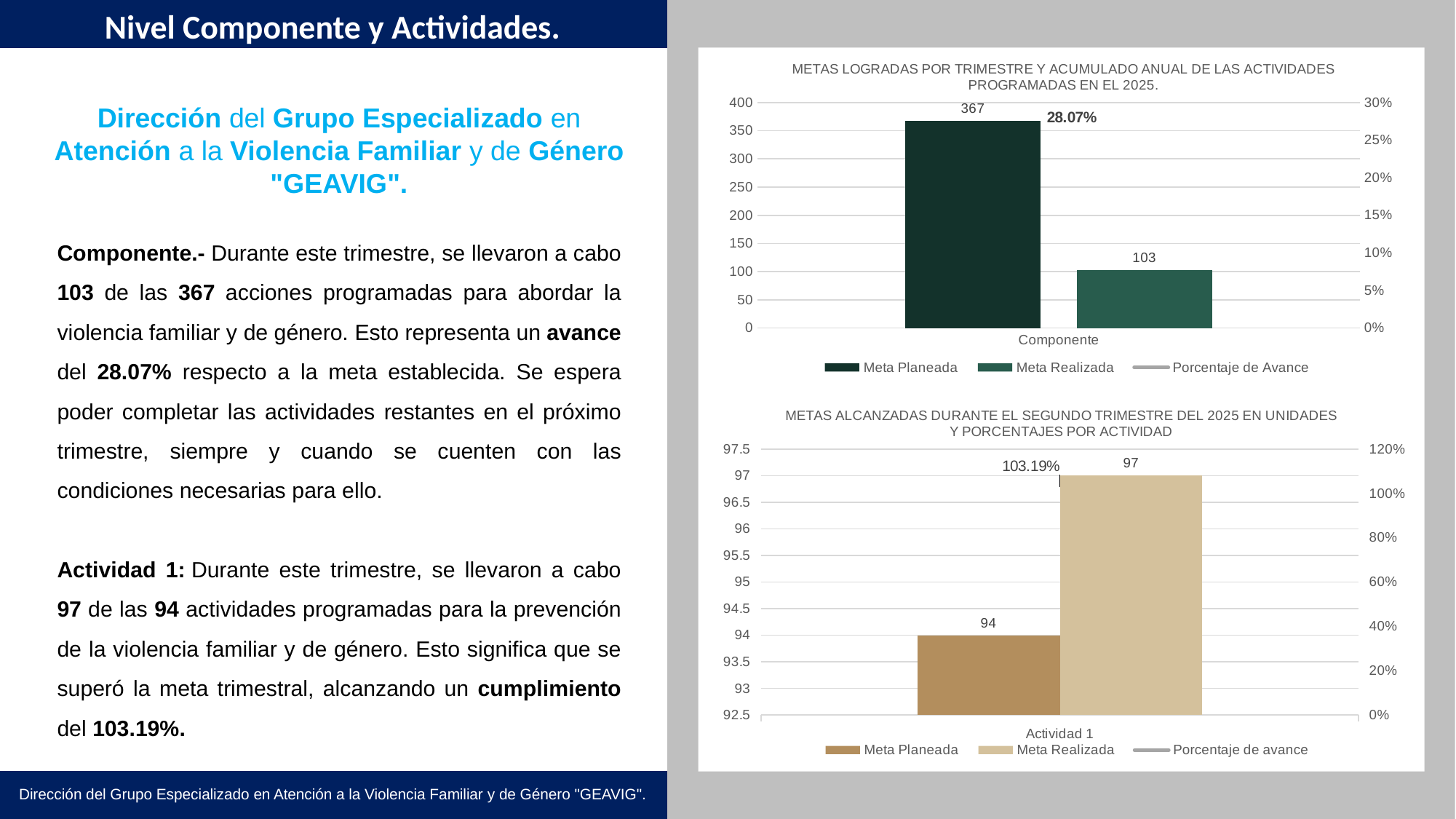

Nivel Componente y Actividades.

### Chart: METAS LOGRADAS POR TRIMESTRE Y ACUMULADO ANUAL DE LAS ACTIVIDADES PROGRAMADAS EN EL 2025.

| Category | Meta Planeada | Meta Realizada |  |
|---|---|---|---|
| Componente | 367.0 | 103.0 | 0.28065395095367845 |
Dirección del Grupo Especializado en Atención a la Violencia Familiar y de Género "GEAVIG".
Componente.- Durante este trimestre, se llevaron a cabo 103 de las 367 acciones programadas para abordar la violencia familiar y de género. Esto representa un avance del 28.07% respecto a la meta establecida. Se espera poder completar las actividades restantes en el próximo trimestre, siempre y cuando se cuenten con las condiciones necesarias para ello.

Actividad 1: Durante este trimestre, se llevaron a cabo 97 de las 94 actividades programadas para la prevención de la violencia familiar y de género. Esto significa que se superó la meta trimestral, alcanzando un cumplimiento del 103.19%.

### Chart: METAS ALCANZADAS DURANTE EL SEGUNDO TRIMESTRE DEL 2025 EN UNIDADES Y PORCENTAJES POR ACTIVIDAD

| Category | Meta Planeada | Meta Realizada |  |
|---|---|---|---|
| Actividad 1 | 94.0 | 97.0 | 1.0319148936170213 |
Dirección del Grupo Especializado en Atención a la Violencia Familiar y de Género "GEAVIG".